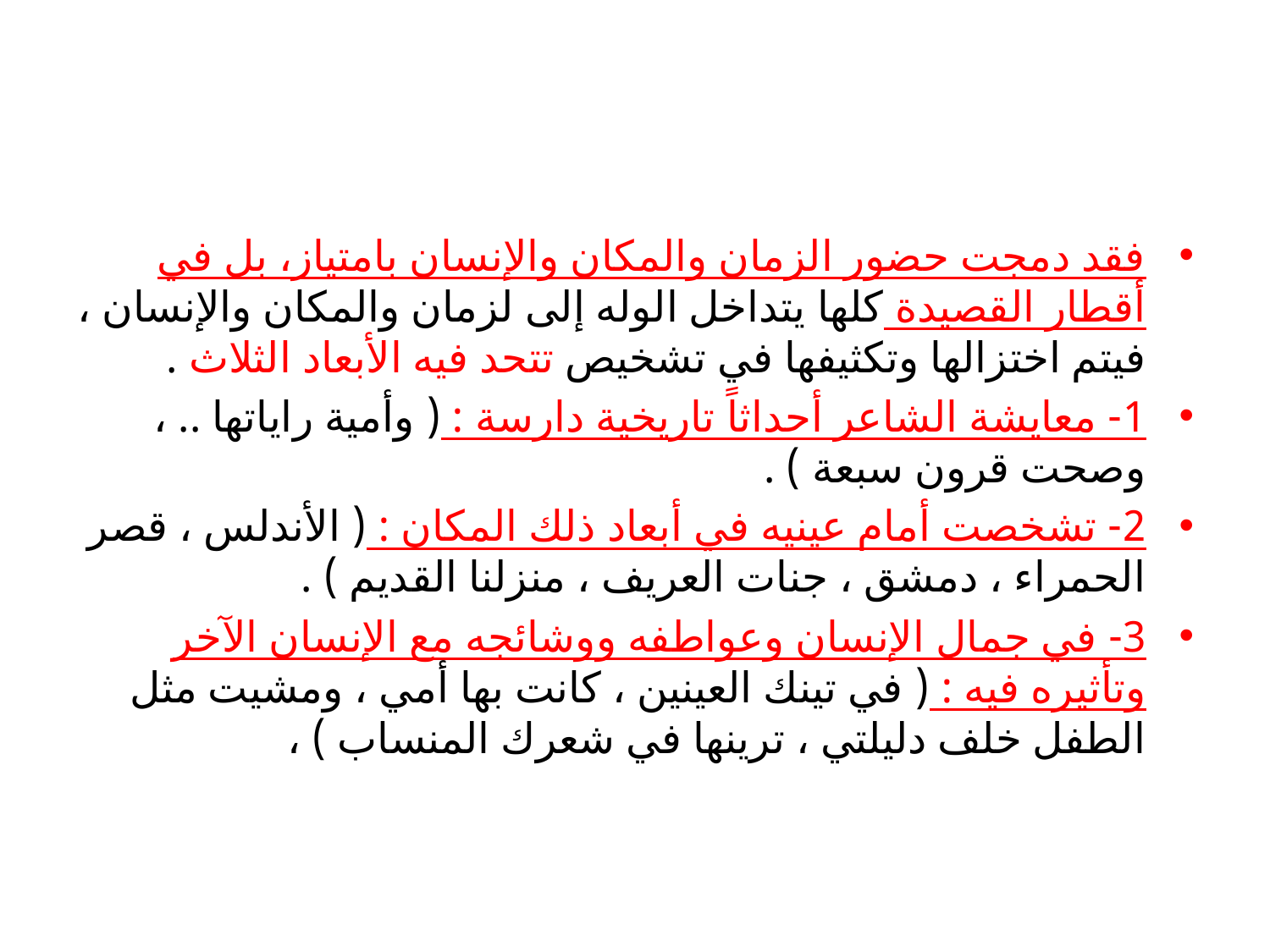

#
فقد دمجت حضور الزمان والمكان والإنسان بامتياز، بل في أقطار القصيدة كلها يتداخل الوله إلى لزمان والمكان والإنسان ، فيتم اختزالها وتكثيفها في تشخيص تتحد فيه الأبعاد الثلاث .
1- معايشة الشاعر أحداثاً تاريخية دارسة : ( وأمية راياتها .. ، وصحت قرون سبعة ) .
2- تشخصت أمام عينيه في أبعاد ذلك المكان : ( الأندلس ، قصر الحمراء ، دمشق ، جنات العريف ، منزلنا القديم ) .
3- في جمال الإنسان وعواطفه ووشائجه مع الإنسان الآخر وتأثيره فيه : ( في تينك العينين ، كانت بها أمي ، ومشيت مثل الطفل خلف دليلتي ، ترينها في شعرك المنساب ) ،